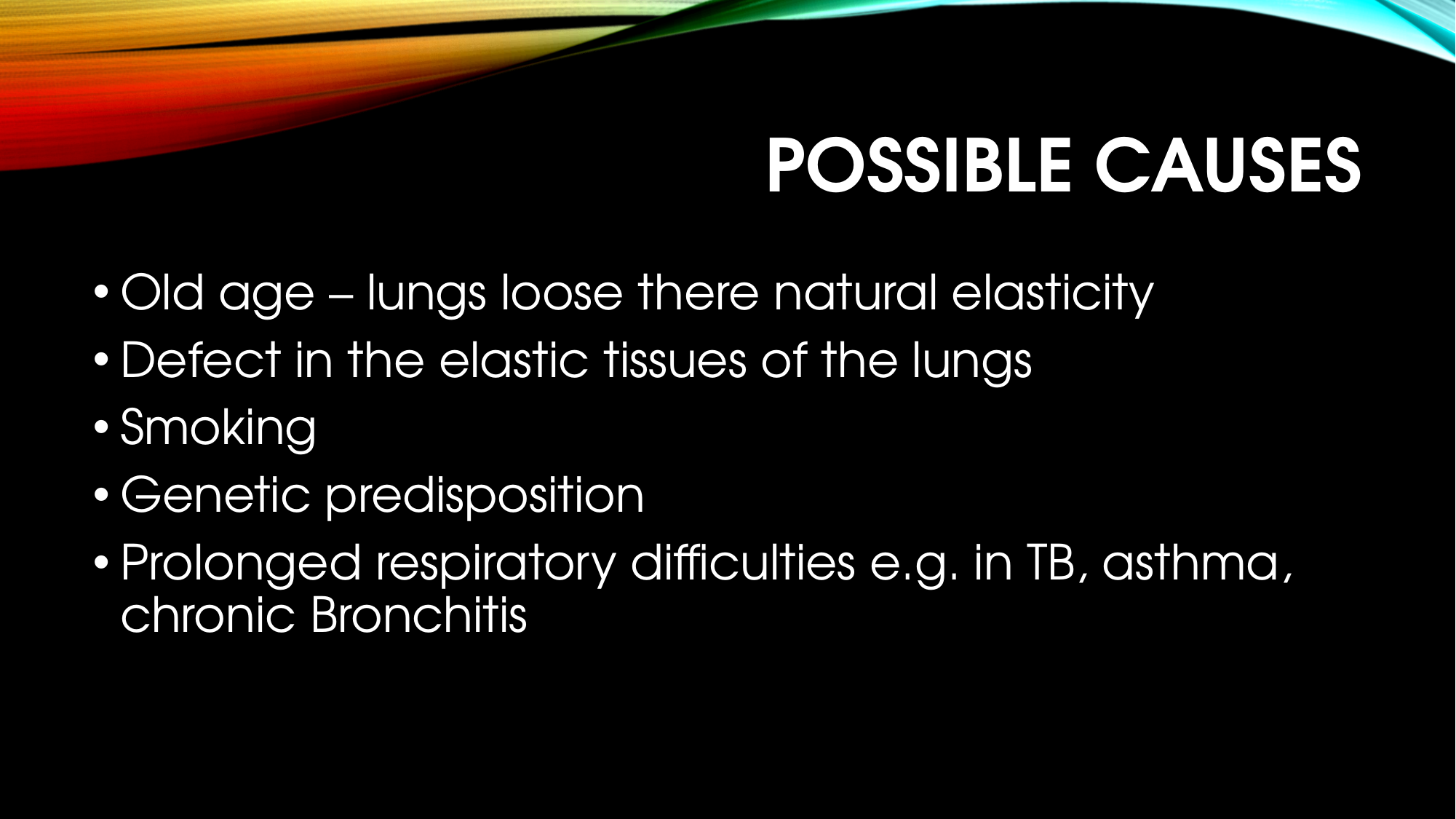

# Possible causes
Old age – lungs loose there natural elasticity
Defect in the elastic tissues of the lungs
Smoking
Genetic predisposition
Prolonged respiratory difficulties e.g. in TB, asthma, chronic Bronchitis